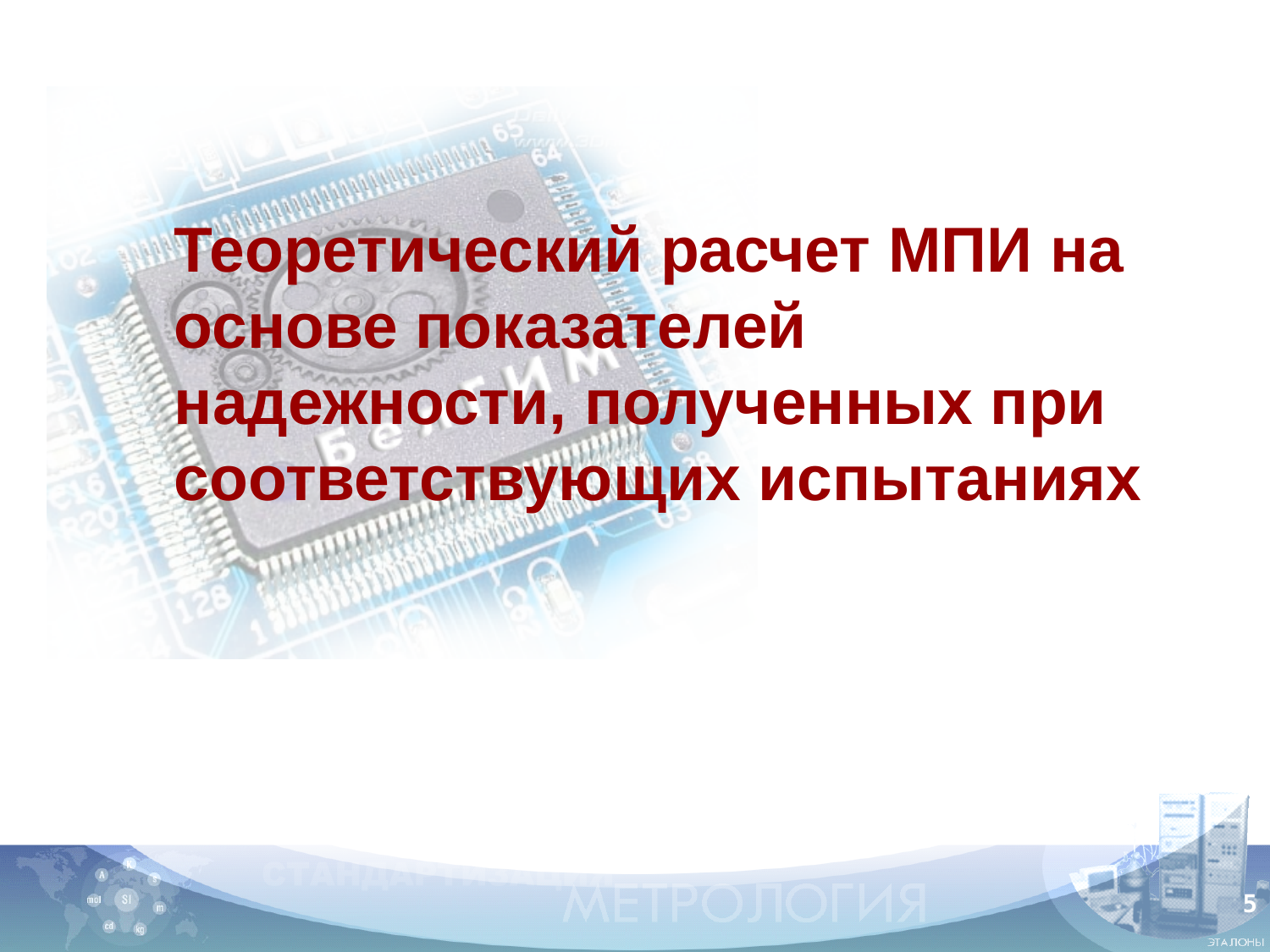

Теоретический расчет МПИ на основе показателей надежности, полученных при соответствующих испытаниях